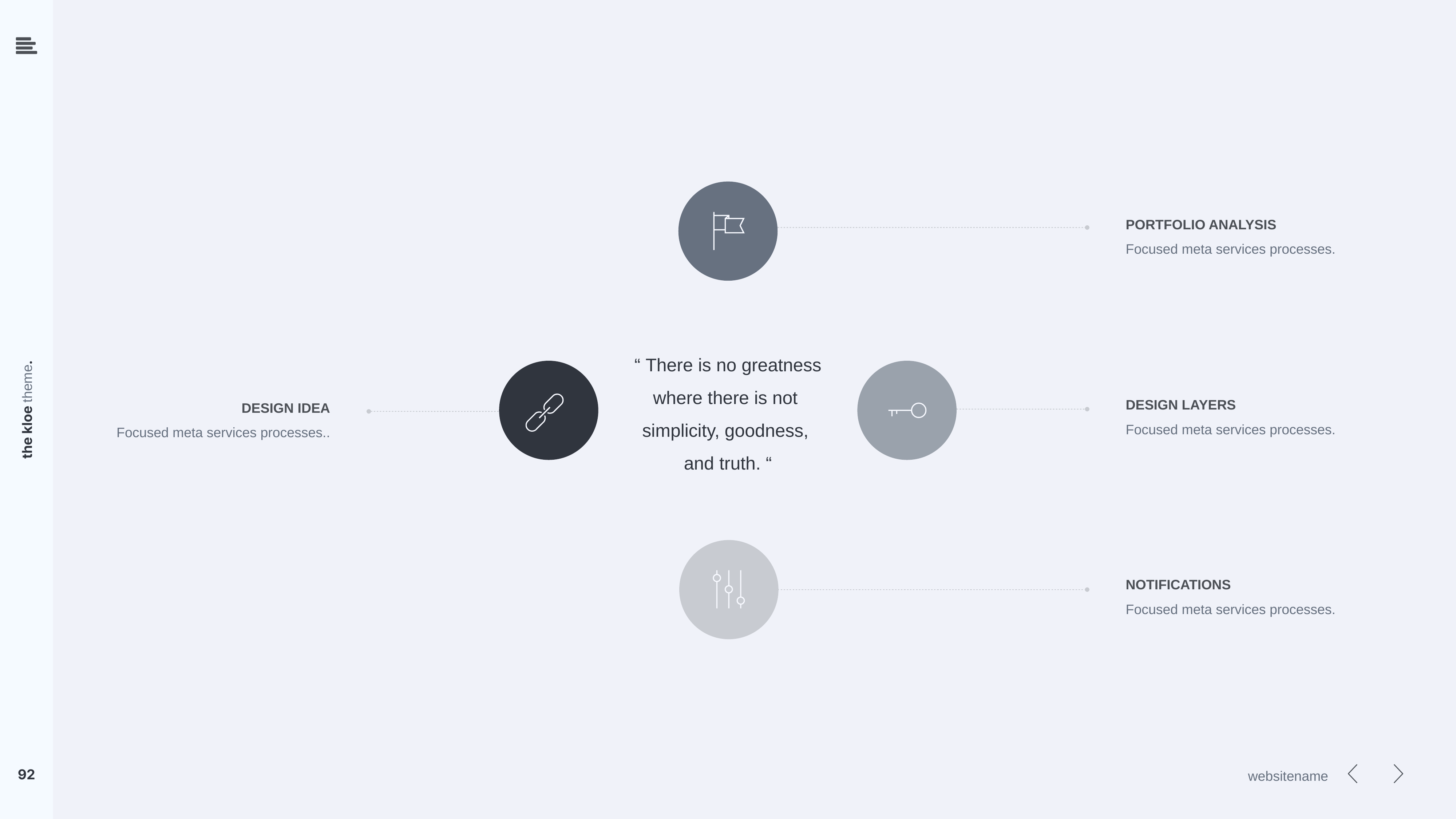

PORTFOLIO ANALYSIS
Focused meta services processes.

“ There is no greatness
where there is not
simplicity, goodness,
and truth. “
DESIGN LAYERS
Focused meta services processes.
DESIGN IDEA
Focused meta services processes..

NOTIFICATIONS
Focused meta services processes.

92